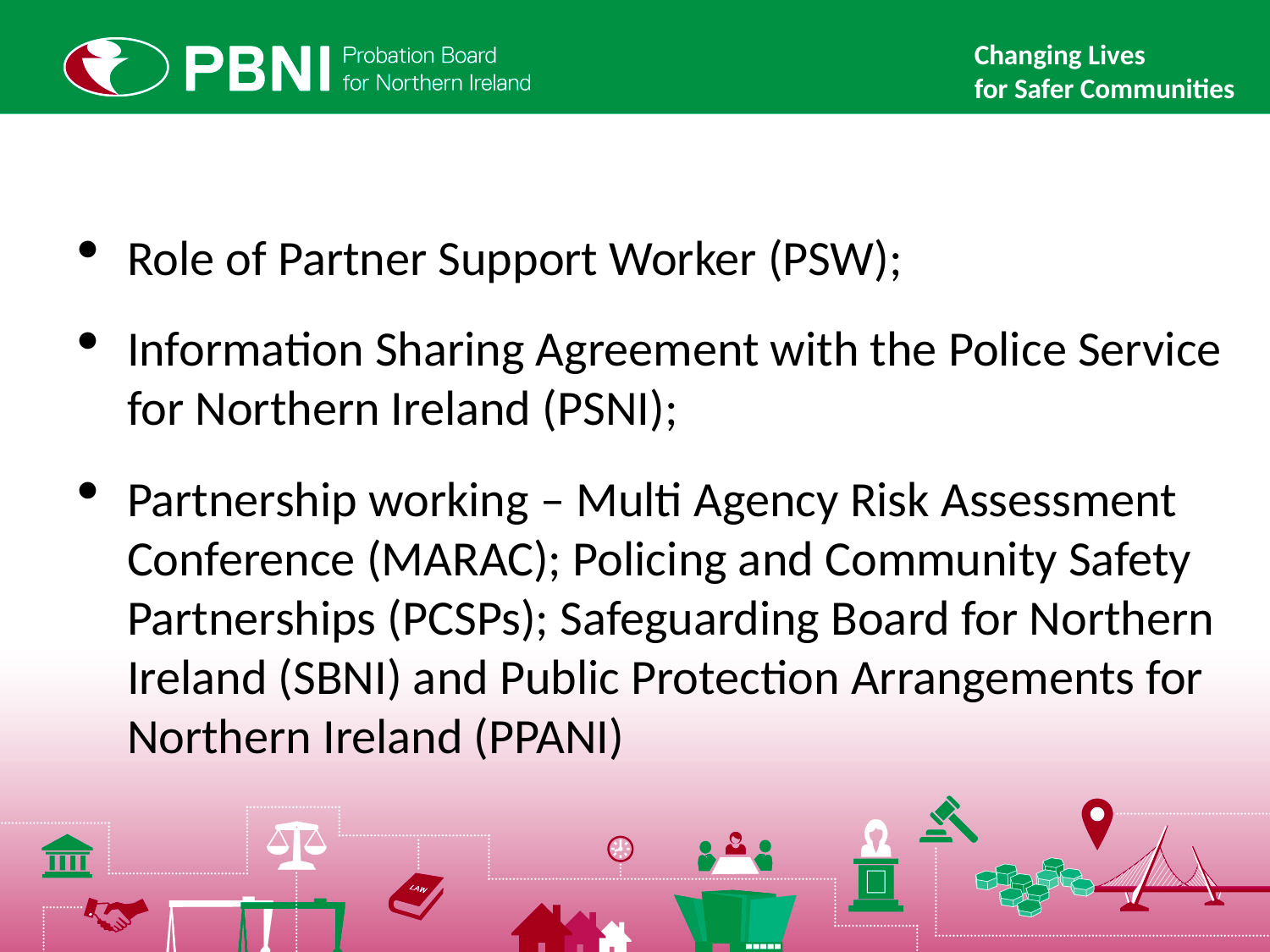

Changing Lives
for Safer Communities
Role of Partner Support Worker (PSW);
Information Sharing Agreement with the Police Service for Northern Ireland (PSNI);
Partnership working – Multi Agency Risk Assessment Conference (MARAC); Policing and Community Safety Partnerships (PCSPs); Safeguarding Board for Northern Ireland (SBNI) and Public Protection Arrangements for Northern Ireland (PPANI)